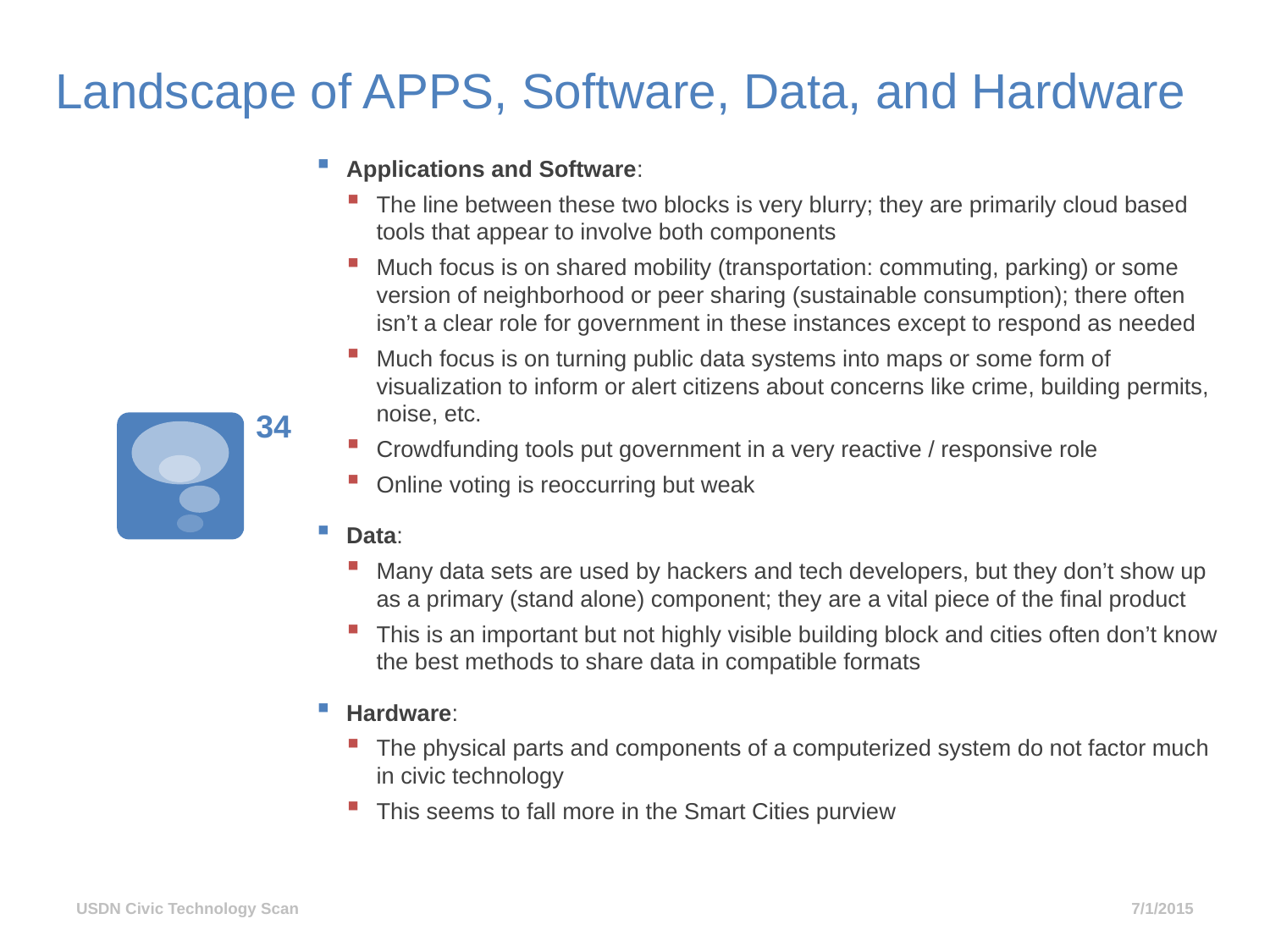

# Landscape of APPS, Software, Data, and Hardware
Applications and Software:
The line between these two blocks is very blurry; they are primarily cloud based tools that appear to involve both components
Much focus is on shared mobility (transportation: commuting, parking) or some version of neighborhood or peer sharing (sustainable consumption); there often isn’t a clear role for government in these instances except to respond as needed
Much focus is on turning public data systems into maps or some form of visualization to inform or alert citizens about concerns like crime, building permits, noise, etc.
Crowdfunding tools put government in a very reactive / responsive role
Online voting is reoccurring but weak
Data:
Many data sets are used by hackers and tech developers, but they don’t show up as a primary (stand alone) component; they are a vital piece of the final product
This is an important but not highly visible building block and cities often don’t know the best methods to share data in compatible formats
Hardware:
The physical parts and components of a computerized system do not factor much in civic technology
This seems to fall more in the Smart Cities purview

34
USDN Civic Technology Scan
7/1/2015